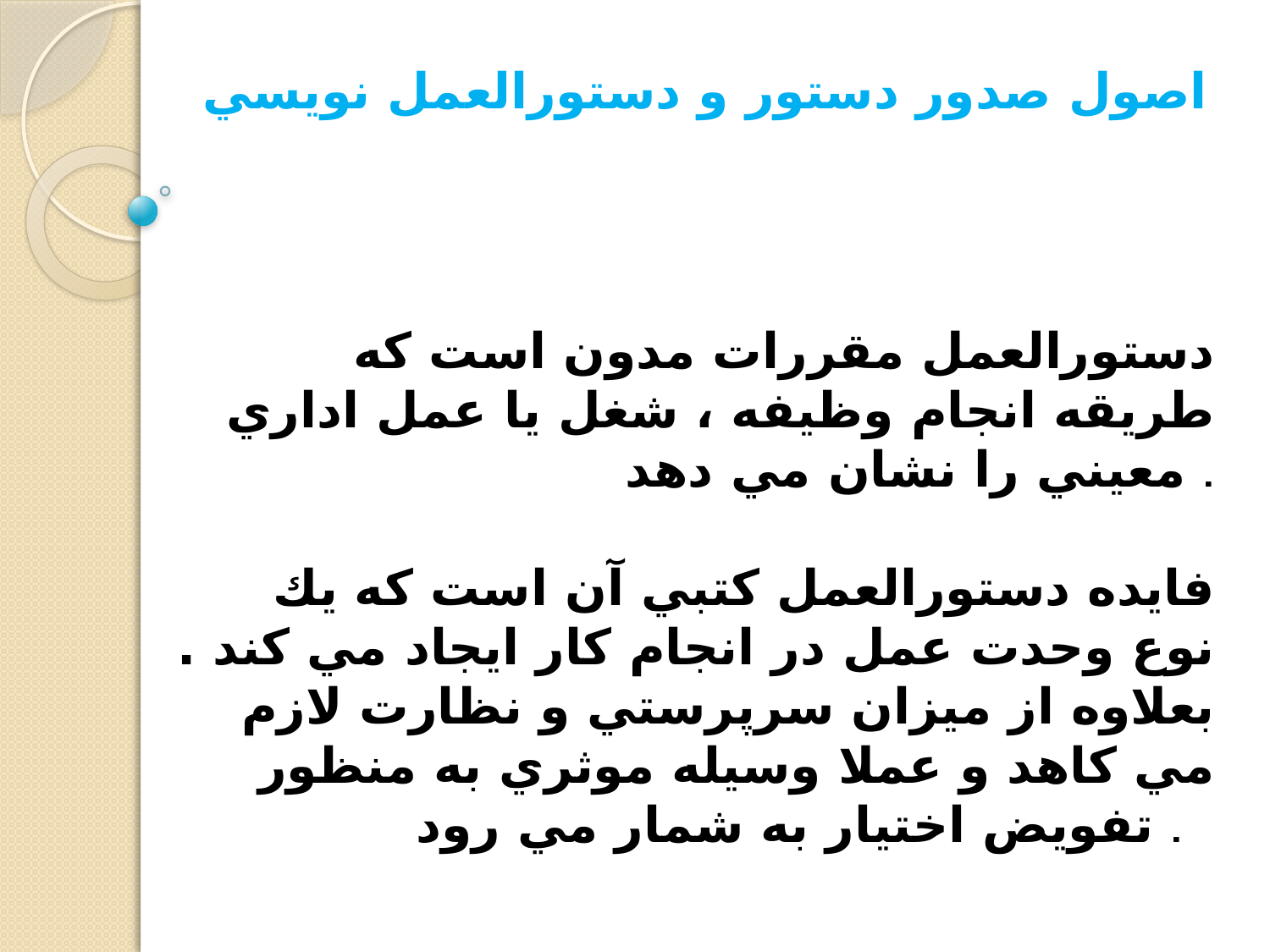

اصول صدور دستور و دستورالعمل نويسي

 دستورالعمل مقررات مدون است كه طريقه انجام وظيفه ، شغل يا عمل اداري معيني را نشان مي دهد .

   فايده دستورالعمل كتبي آن است كه يك نوع وحدت عمل در انجام كار ايجاد مي كند . بعلاوه از ميزان سرپرستي و نظارت لازم مي كاهد و عملا وسيله موثري به منظور تفويض اختيار به شمار مي رود .